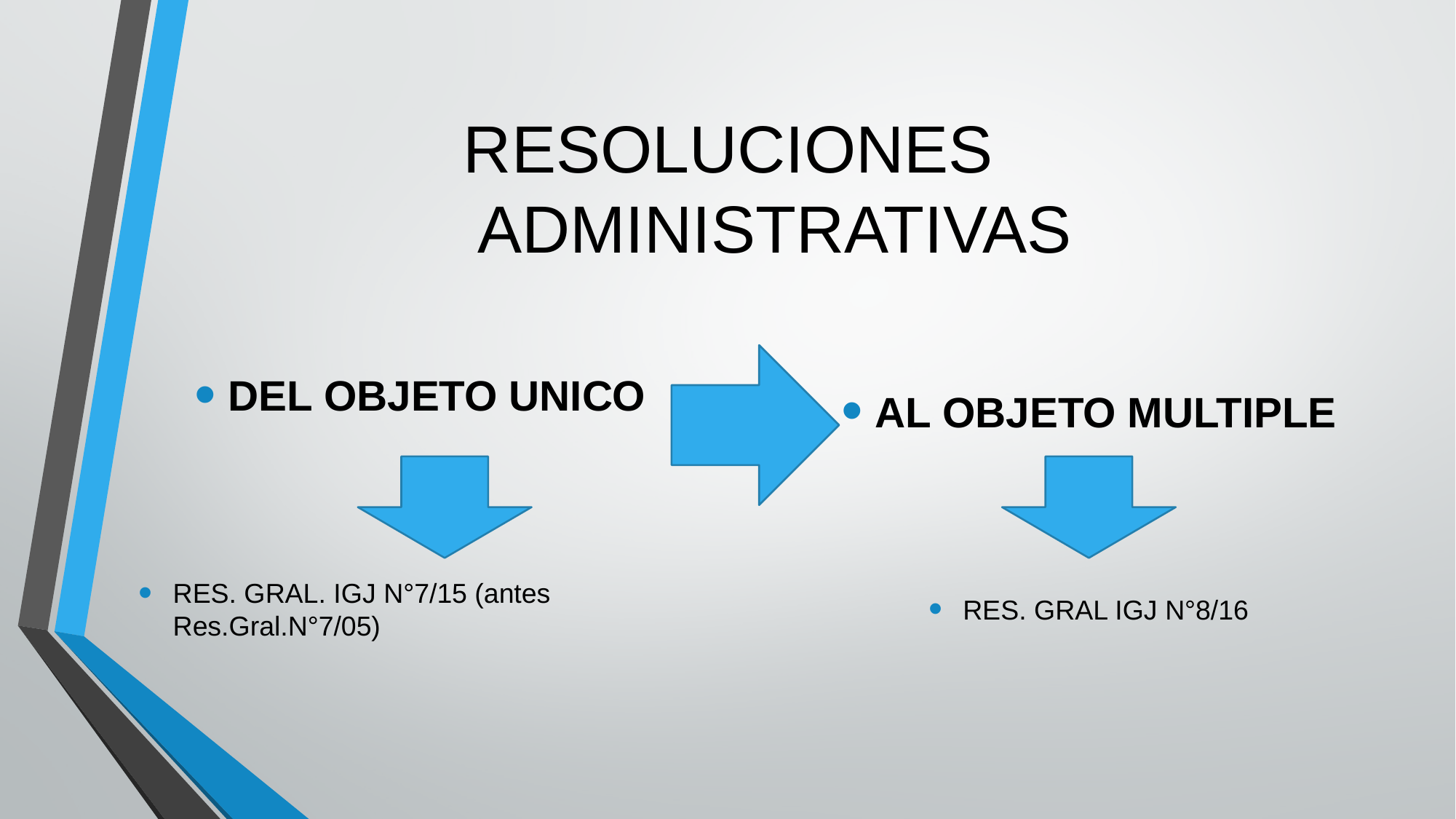

# RESOLUCIONES      ADMINISTRATIVAS
DEL OBJETO UNICO

RES. GRAL. IGJ N°7/15 (antes Res.Gral.N°7/05)
AL OBJETO MULTIPLE

RES. GRAL IGJ N°8/16